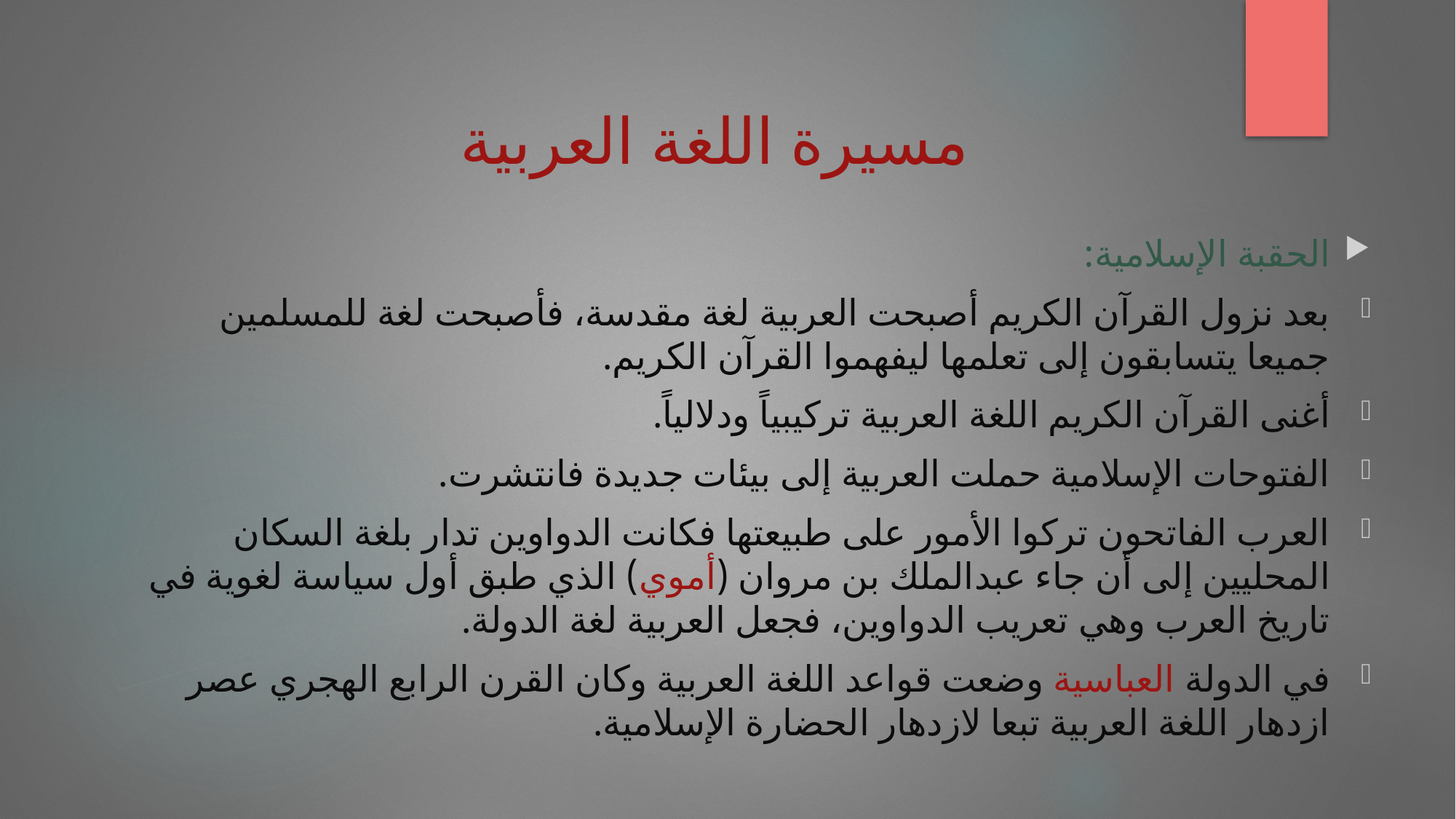

# مسيرة اللغة العربية
الحقبة الإسلامية:
بعد نزول القرآن الكريم أصبحت العربية لغة مقدسة، فأصبحت لغة للمسلمين جميعا يتسابقون إلى تعلمها ليفهموا القرآن الكريم.
أغنى القرآن الكريم اللغة العربية تركيبياً ودلالياً.
الفتوحات الإسلامية حملت العربية إلى بيئات جديدة فانتشرت.
العرب الفاتحون تركوا الأمور على طبيعتها فكانت الدواوين تدار بلغة السكان المحليين إلى أن جاء عبدالملك بن مروان (أموي) الذي طبق أول سياسة لغوية في تاريخ العرب وهي تعريب الدواوين، فجعل العربية لغة الدولة.
في الدولة العباسية وضعت قواعد اللغة العربية وكان القرن الرابع الهجري عصر ازدهار اللغة العربية تبعا لازدهار الحضارة الإسلامية.